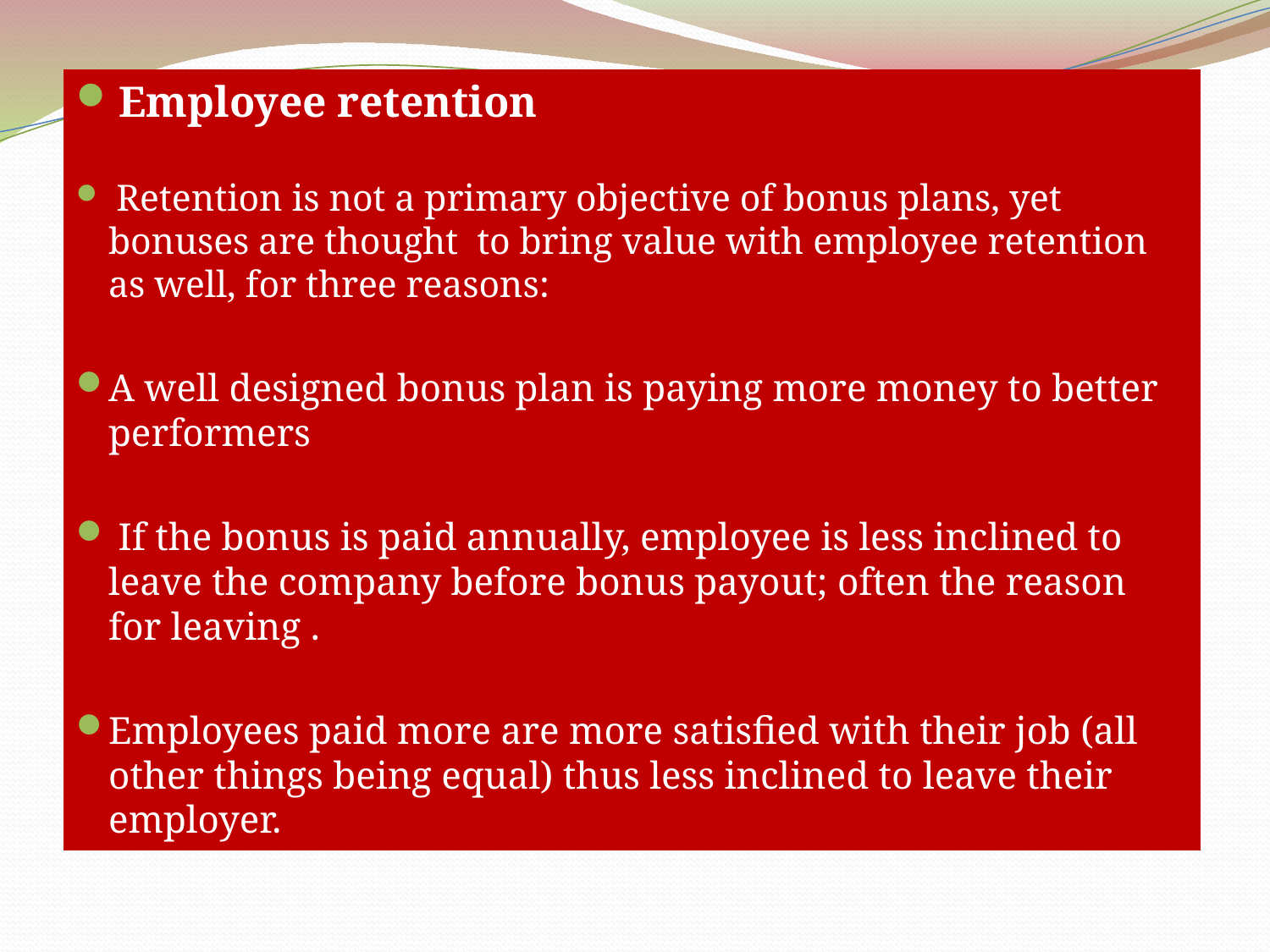

Employee retention

 Retention is not a primary objective of bonus plans, yet bonuses are thought  to bring value with employee retention as well, for three reasons:

A well designed bonus plan is paying more money to better performers

 If the bonus is paid annually, employee is less inclined to leave the company before bonus payout; often the reason for leaving .

Employees paid more are more satisfied with their job (all other things being equal) thus less inclined to leave their employer.